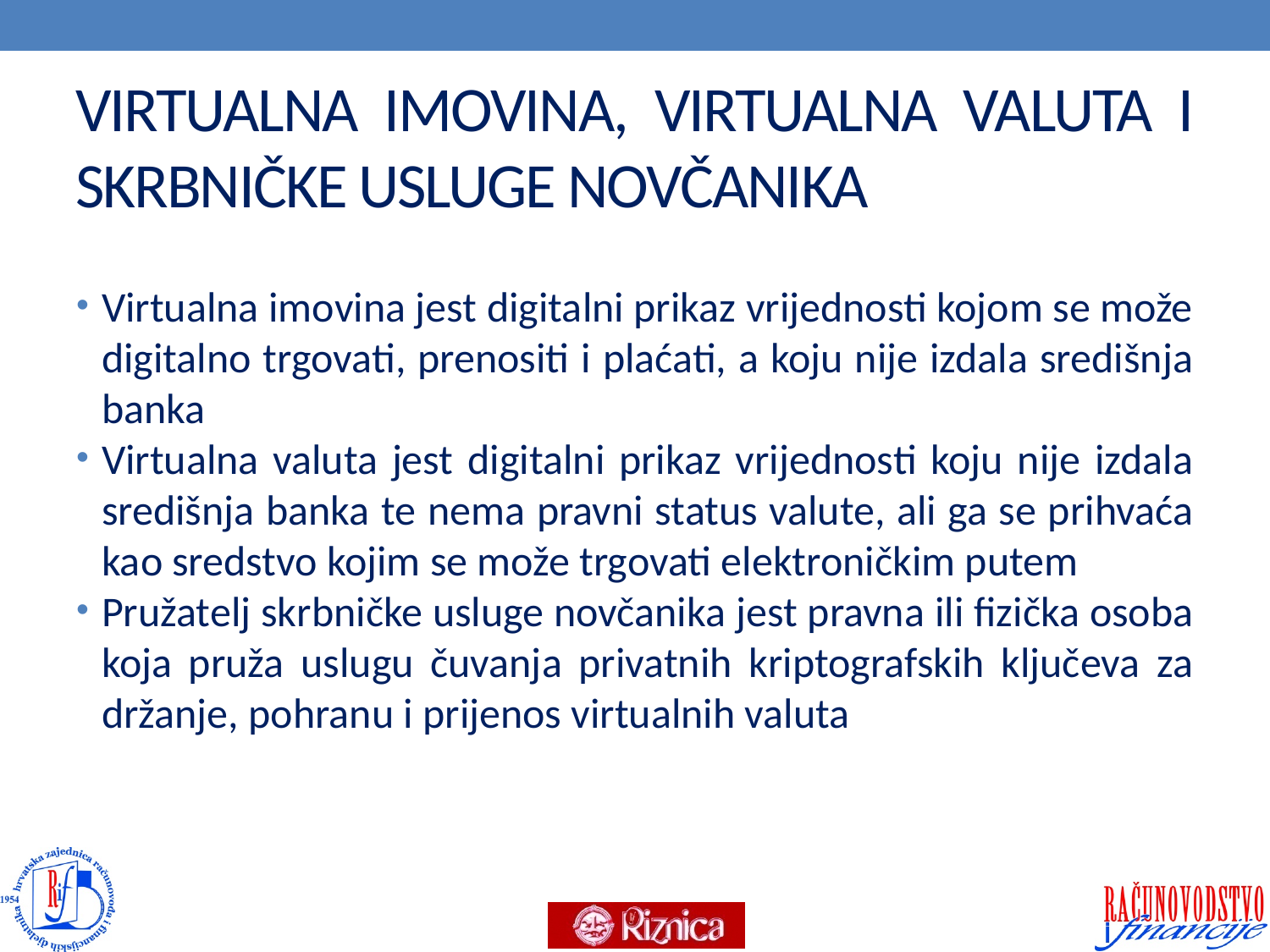

# VIRTUALNA IMOVINA, VIRTUALNA VALUTA I SKRBNIČKE USLUGE NOVČANIKA

Virtualna imovina jest digitalni prikaz vrijednosti kojom se može digitalno trgovati, prenositi i plaćati, a koju nije izdala središnja banka
Virtualna valuta jest digitalni prikaz vrijednosti koju nije izdala središnja banka te nema pravni status valute, ali ga se prihvaća kao sredstvo kojim se može trgovati elektroničkim putem
Pružatelj skrbničke usluge novčanika jest pravna ili fizička osoba koja pruža uslugu čuvanja privatnih kriptografskih ključeva za držanje, pohranu i prijenos virtualnih valuta